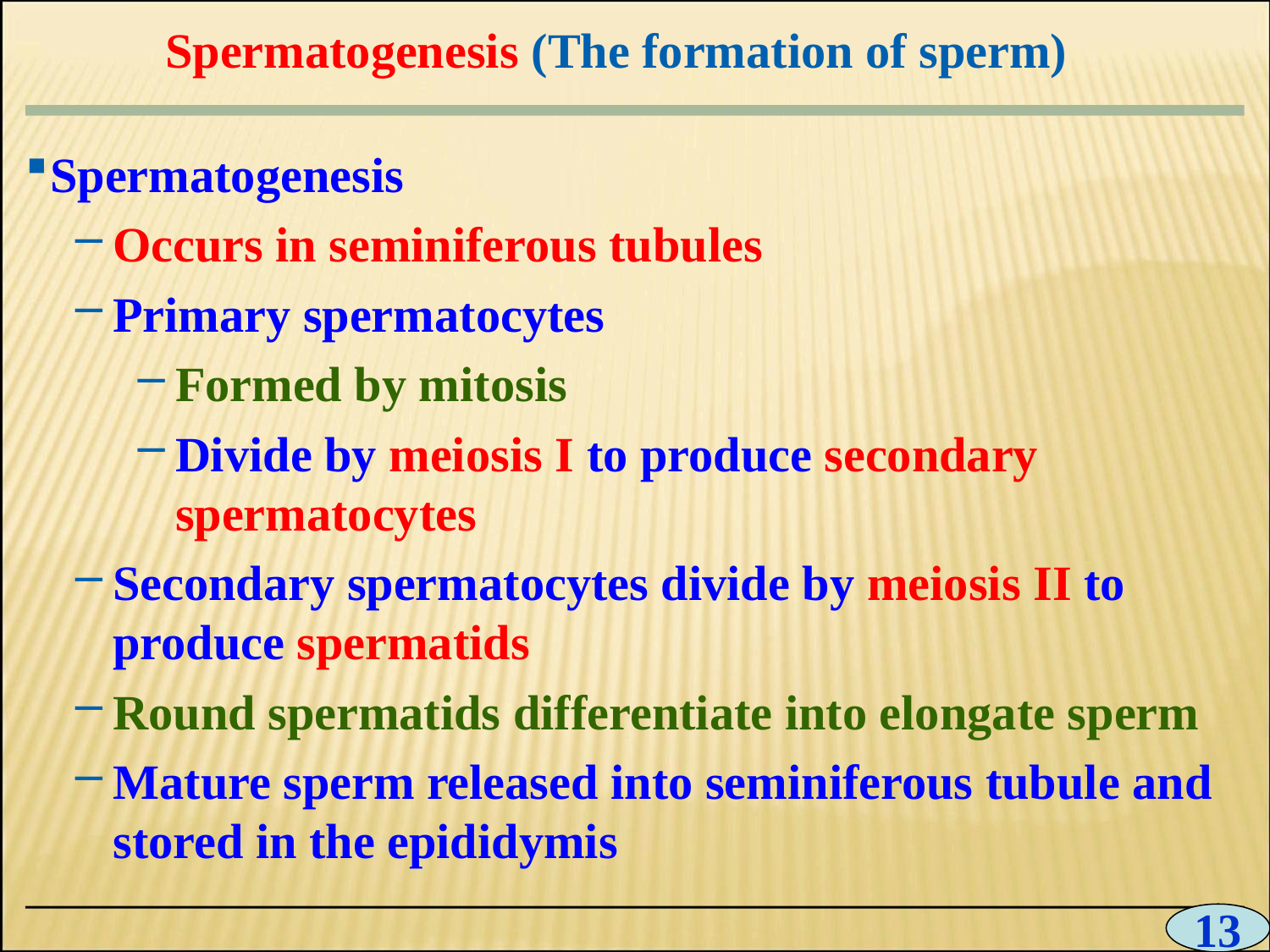

# Spermatogenesis (The formation of sperm)
0

Spermatogenesis
Occurs in seminiferous tubules
Primary spermatocytes
Formed by mitosis
Divide by meiosis I to produce secondary spermatocytes
Secondary spermatocytes divide by meiosis II to produce spermatids
Round spermatids differentiate into elongate sperm
Mature sperm released into seminiferous tubule and stored in the epididymis
13